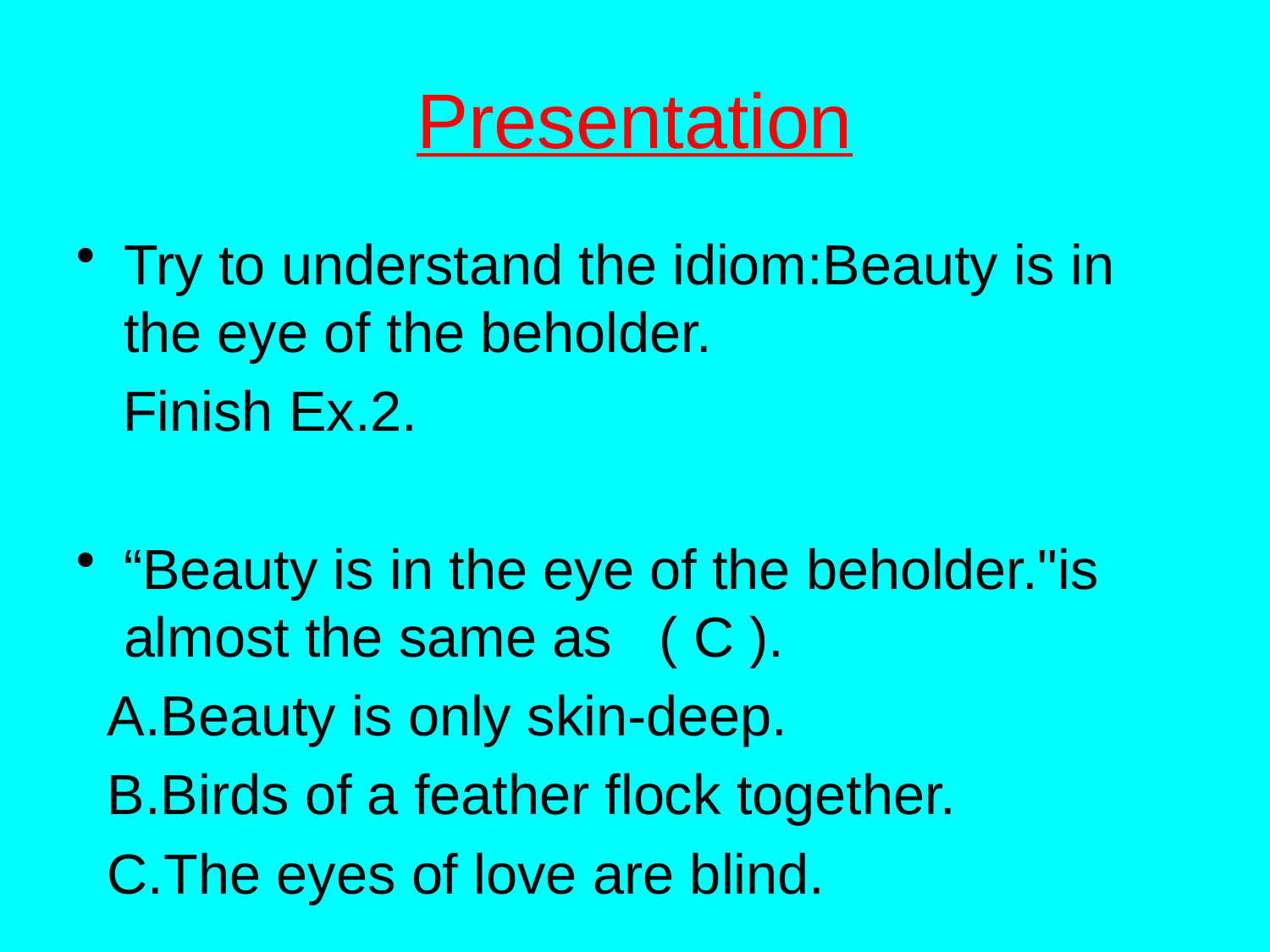

# Presentation
Try to understand the idiom:Beauty is in the eye of the beholder.
   Finish Ex.2.

“Beauty is in the eye of the beholder."is almost the same as   ( C ).
  A.Beauty is only skin-deep.
  B.Birds of a feather flock together.
  C.The eyes of love are blind.